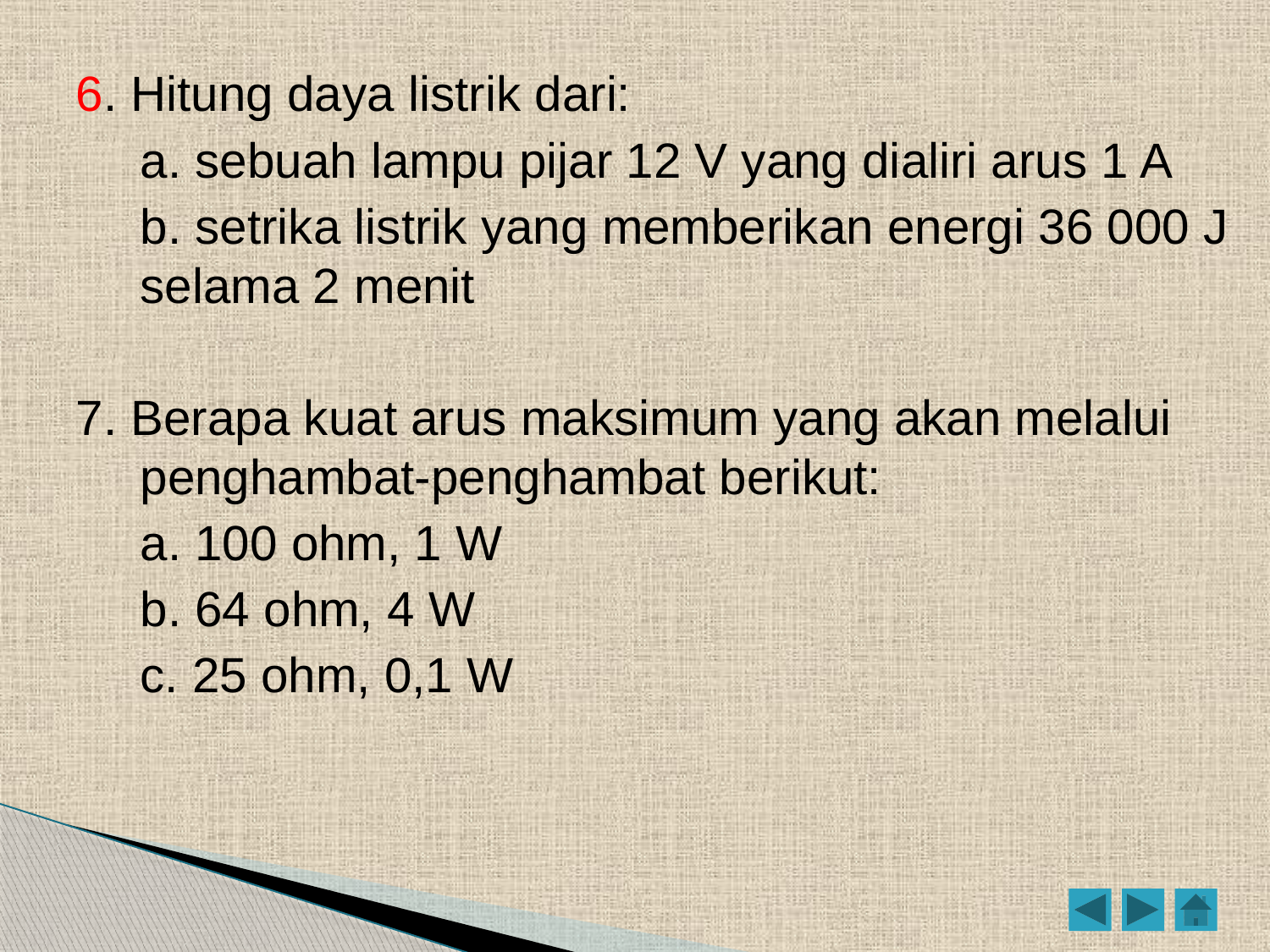

6. Hitung daya listrik dari:
	a. sebuah lampu pijar 12 V yang dialiri arus 1 A
	b. setrika listrik yang memberikan energi 36 000 J selama 2 menit

7. Berapa kuat arus maksimum yang akan melalui penghambat-penghambat berikut:
	a. 100 ohm, 1 W
	b. 64 ohm, 4 W
	c. 25 ohm, 0,1 W